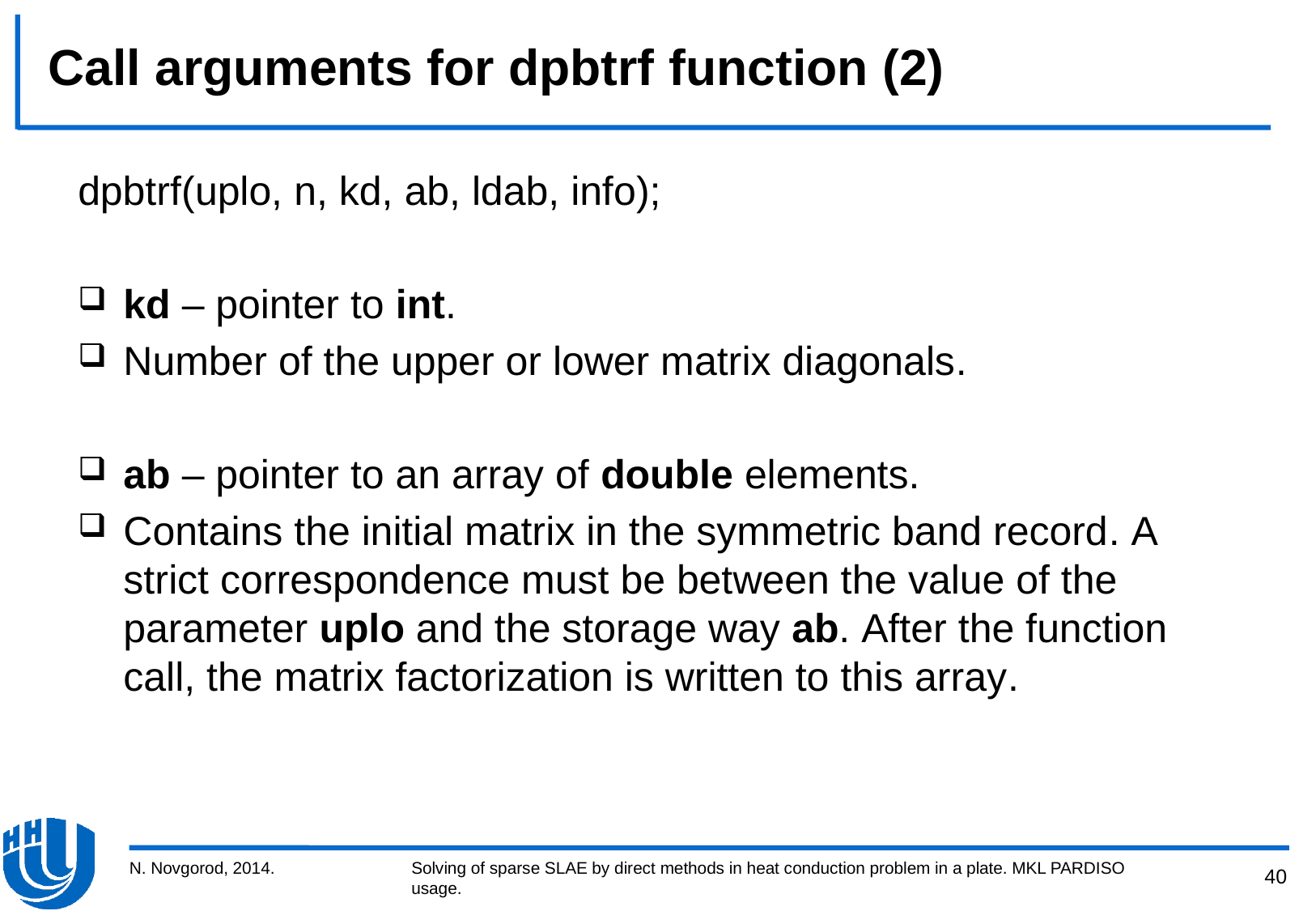

# Call arguments for dpbtrf function (2)
dpbtrf(uplo, n, kd, ab, ldab, info);

kd – pointer to int.
Number of the upper or lower matrix diagonals.

ab – pointer to an array of double elements.
Contains the initial matrix in the symmetric band record. A strict correspondence must be between the value of the parameter uplo and the storage way ab. After the function call, the matrix factorization is written to this array.
N. Novgorod, 2014.
Solving of sparse SLAE by direct methods in heat conduction problem in a plate. MKL PARDISO usage.